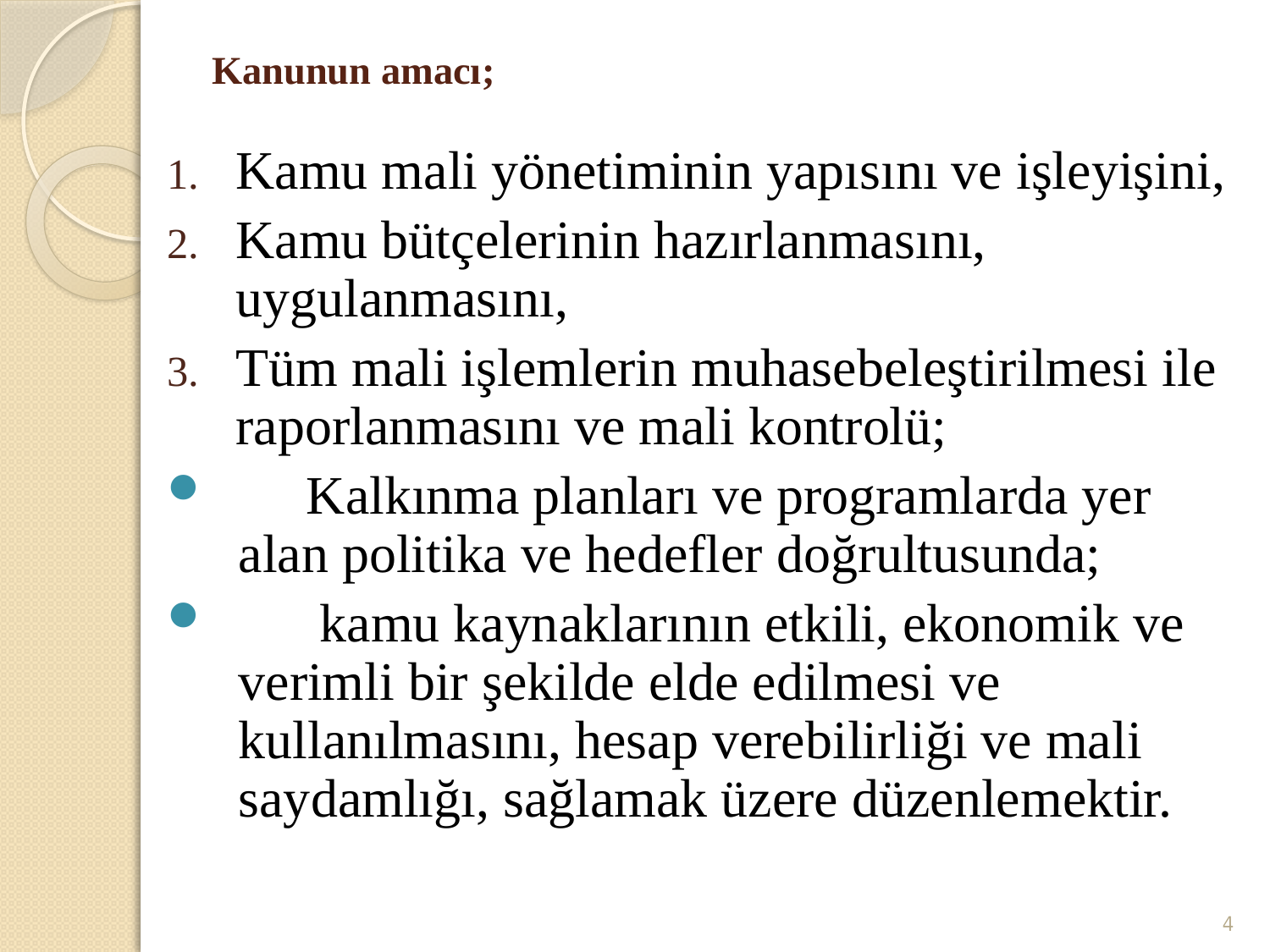

# Kanunun amacı;
Kamu mali yönetiminin yapısını ve işleyişini,
Kamu bütçelerinin hazırlanmasını, uygulanmasını,
Tüm mali işlemlerin muhasebeleştirilmesi ile raporlanmasını ve mali kontrolü;
     Kalkınma planları ve programlarda yer alan politika ve hedefler doğrultusunda;
      kamu kaynaklarının etkili, ekonomik ve verimli bir şekilde elde edilmesi ve kullanılmasını, hesap verebilirliği ve mali saydamlığı, sağlamak üzere düzenlemektir.

4